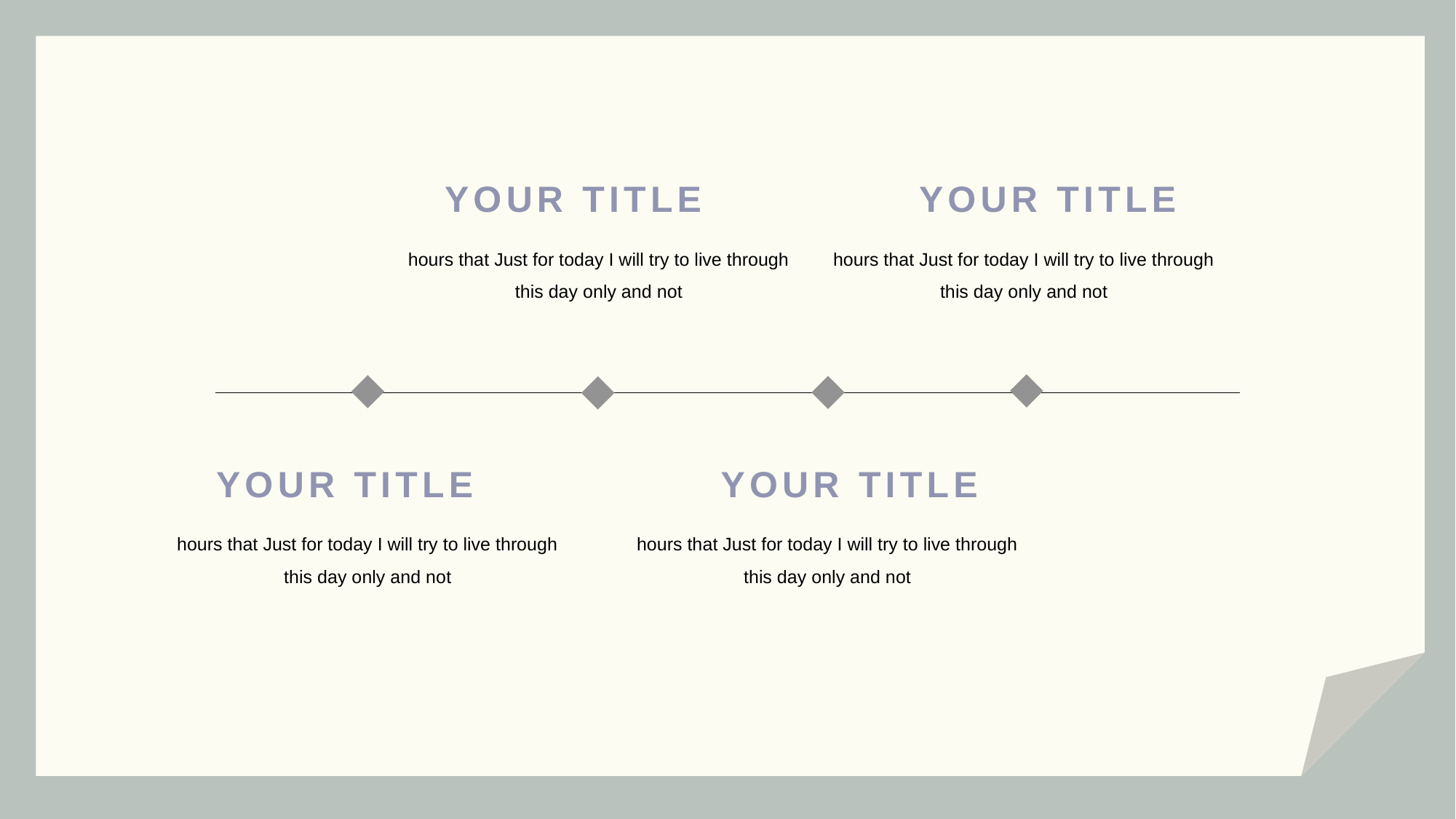

YOUR TITLE
YOUR TITLE
hours that Just for today I will try to live through this day only and not
hours that Just for today I will try to live through this day only and not

YOUR TITLE
YOUR TITLE
hours that Just for today I will try to live through this day only and not
hours that Just for today I will try to live through this day only and not